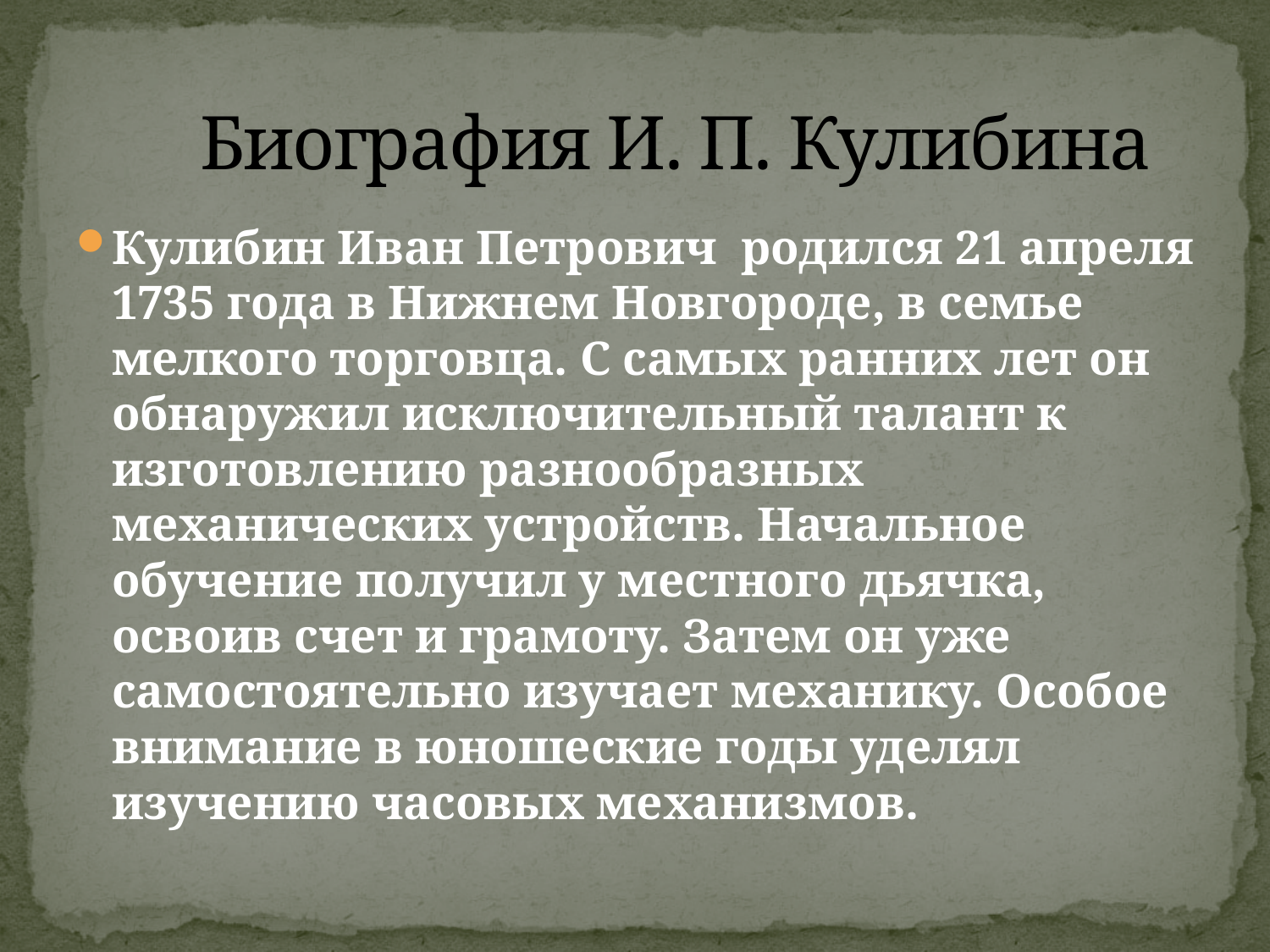

# Биография И. П. Кулибина
Кулибин Иван Петрович  родился 21 апреля 1735 года в Нижнем Новгороде, в семье мелкого торговца. С самых ранних лет он обнаружил исключительный талант к изготовлению разнообразных механических устройств. Начальное обучение получил у местного дьячка, освоив счет и грамоту. Затем он уже самостоятельно изучает механику. Особое внимание в юношеские годы уделял изучению часовых механизмов.